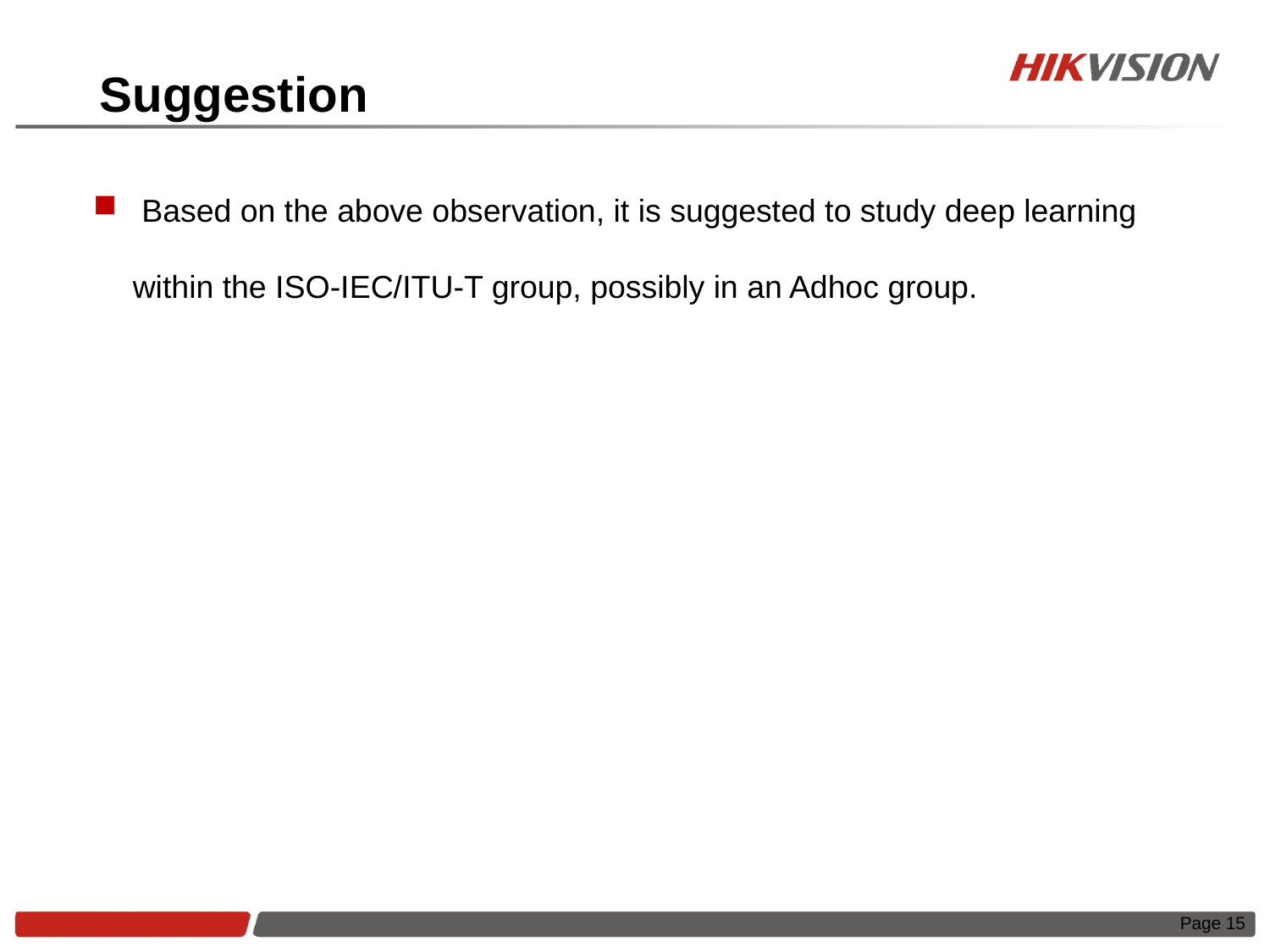

Suggestion
 Based on the above observation, it is suggested to study deep learning within the ISO-IEC/ITU-T group, possibly in an Adhoc group.

Page 15